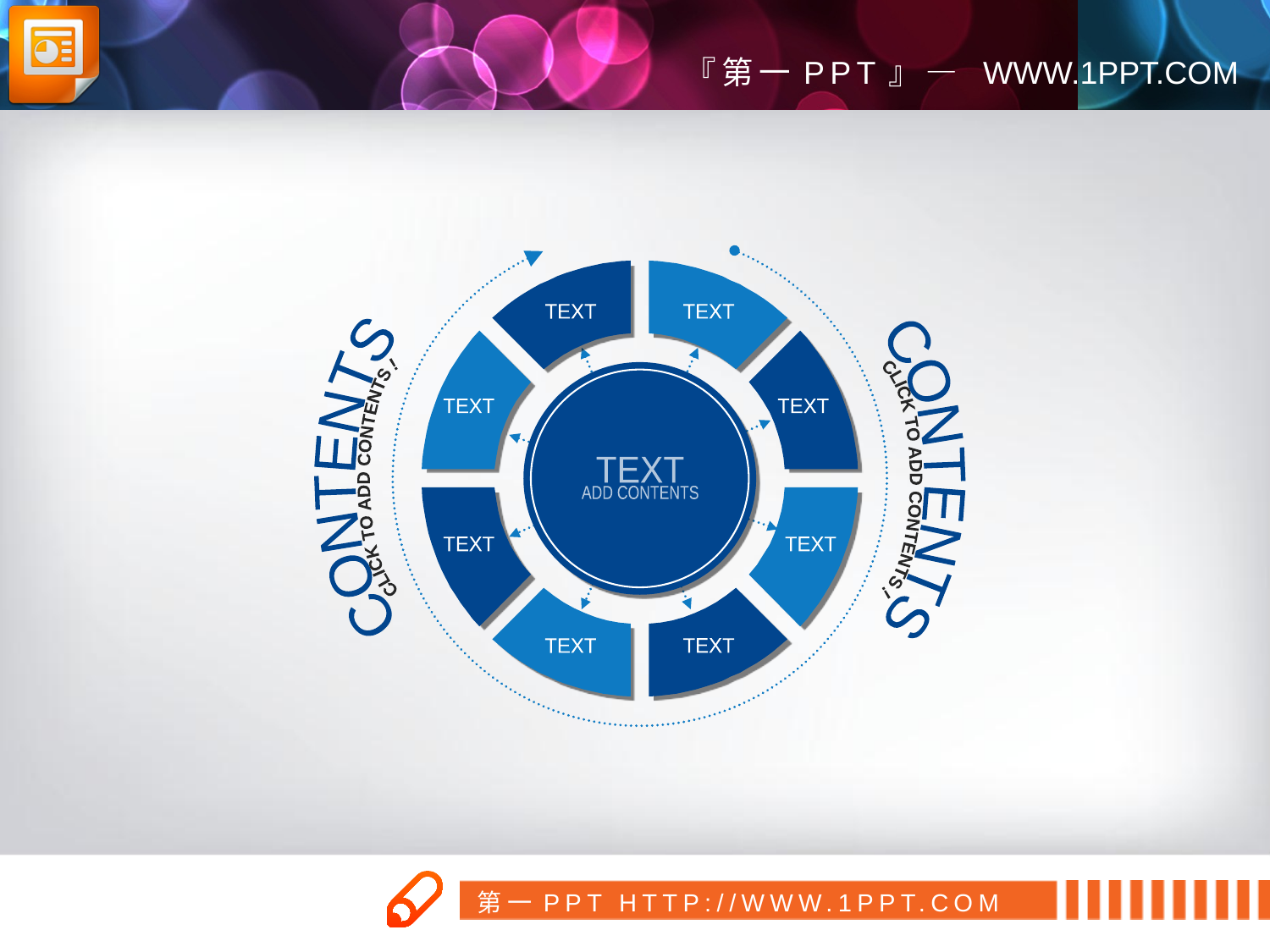

TEXT
TEXT

TEXT
TEXT

TEXT
ADD CONTENTS

TEXT
TEXT

TEXT
TEXT
CONTENTS
CLICK TO ADD CONTENTS !
CONTENTS
CLICK TO ADD CONTENTS !